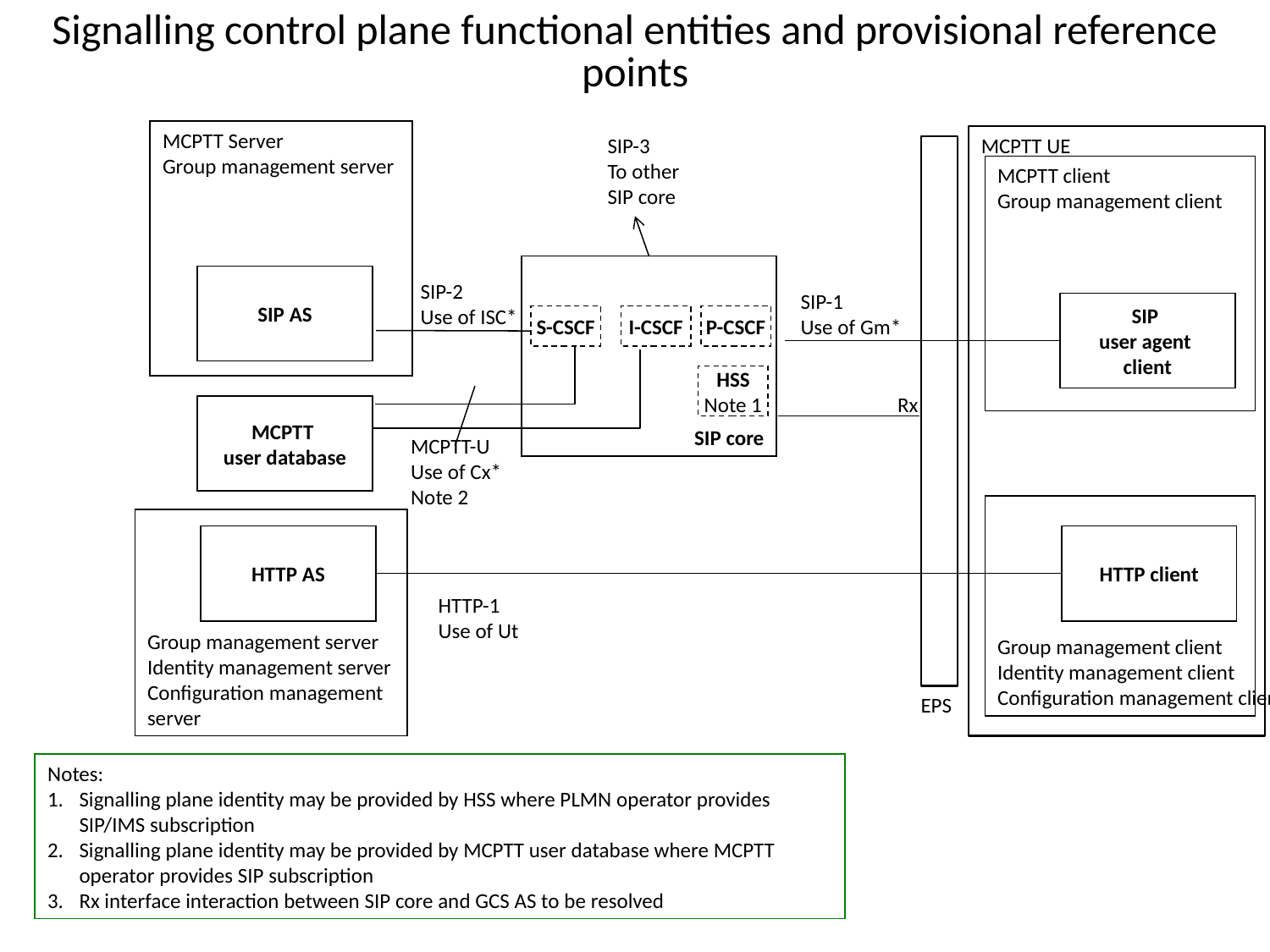

Signalling control plane functional entities and provisional reference points
MCPTT Server
Group management server

SIP-3
To other SIP core
MCPTT UE

MCPTT client
Group management client

SIP core
SIP AS
SIP-2
Use of ISC*
SIP-1
Use of Gm*
SIP
user agent
client
S-CSCF
I-CSCF
P-CSCF

HSS
Note 1
Rx
MCPTT
user database
MCPTT-U
Use of Cx*
Note 2
Group management client
Identity management client
Configuration management client
Group management server
Identity management server
Configuration management server
HTTP AS
HTTP client
HTTP-1
Use of Ut
EPS
Notes:
Signalling plane identity may be provided by HSS where PLMN operator provides SIP/IMS subscription
Signalling plane identity may be provided by MCPTT user database where MCPTT operator provides SIP subscription
Rx interface interaction between SIP core and GCS AS to be resolved